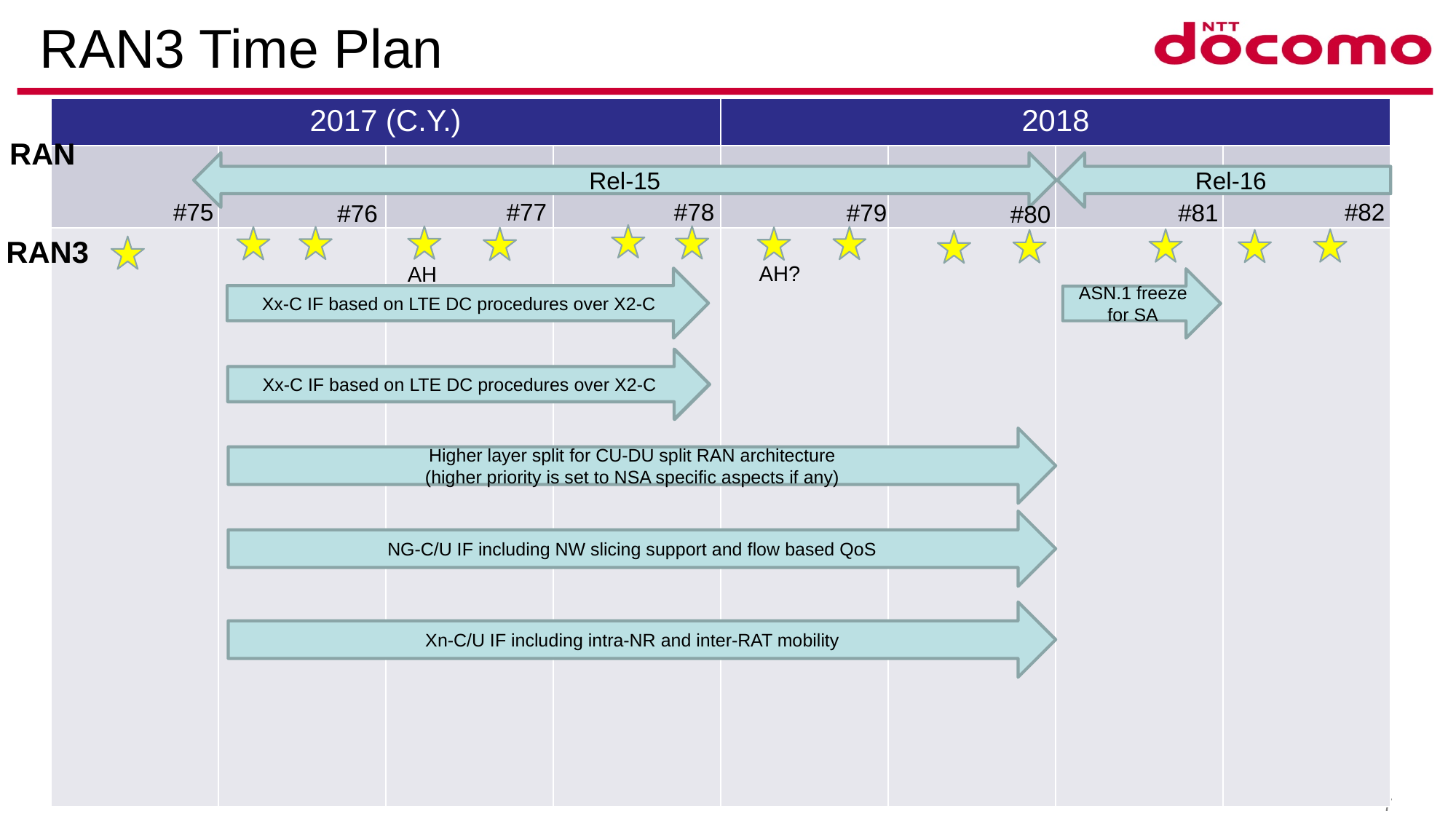

# RAN3 Time Plan
| 2017 (C.Y.) |  |  |  | 2018 |  |  |  |
| --- | --- | --- | --- | --- | --- | --- | --- |
|  |  |  |  |  |  |  |  |
|  |  |  |  |  |  |  |  |
RAN
Rel-15
Rel-16
#77
#82
#75
#78
#79
#81
#76
#80

RAN3

AH?
AH
Xx-C IF based on LTE DC procedures over X2-C
ASN.1 freeze for SA
Xx-C IF based on LTE DC procedures over X2-C
Xx-U IF based on LTE DC procedures over X2-U
Higher layer split for CU-DU split RAN architecture
(higher priority is set to NSA specific aspects if any)
NG-C/U IF including NW slicing support and flow based QoS
Xn-C/U IF including intra-NR and inter-RAT mobility